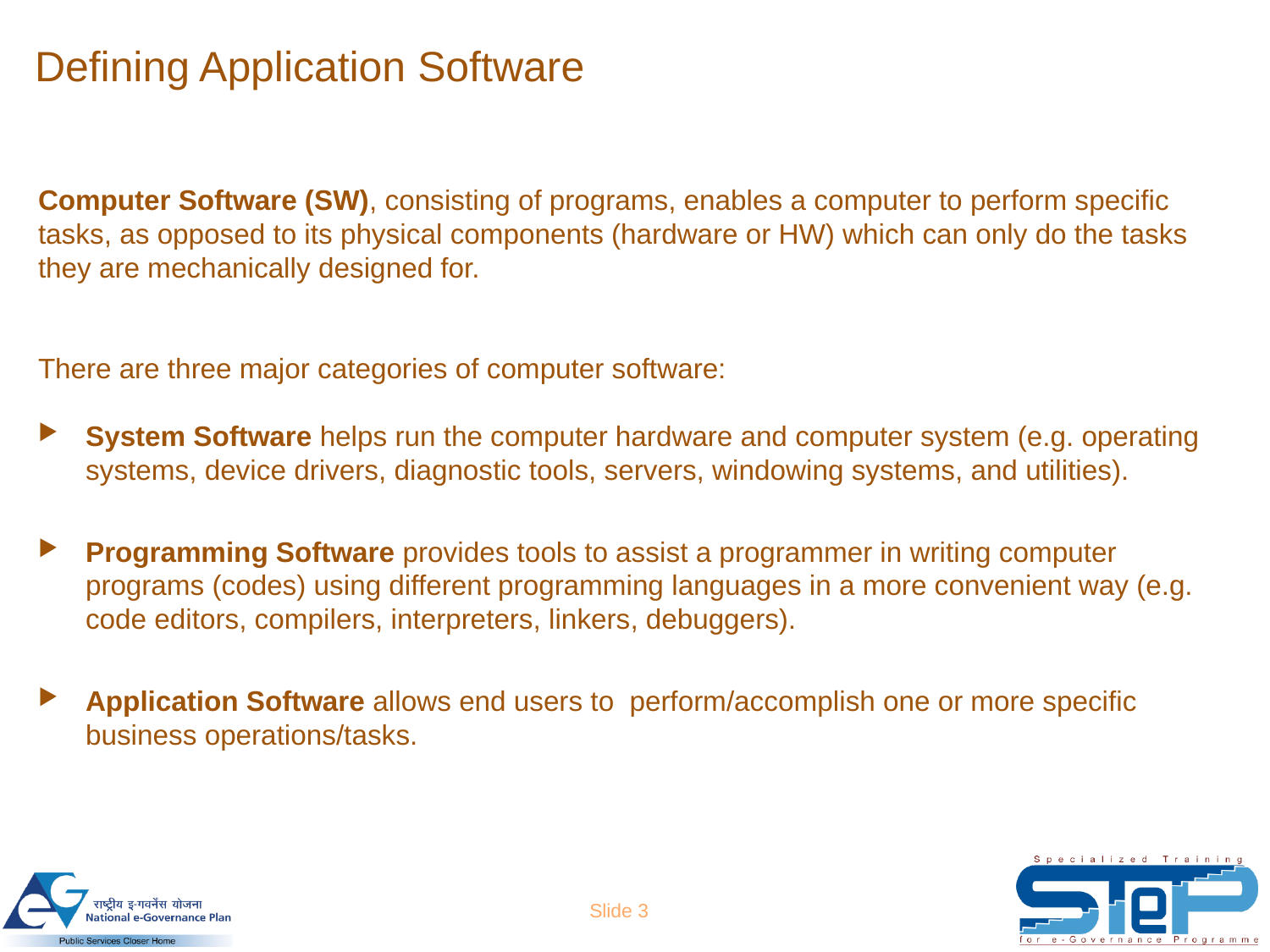

Defining Application Software
Computer Software (SW), consisting of programs, enables a computer to perform specific tasks, as opposed to its physical components (hardware or HW) which can only do the tasks they are mechanically designed for.

There are three major categories of computer software:

System Software helps run the computer hardware and computer system (e.g. operating systems, device drivers, diagnostic tools, servers, windowing systems, and utilities).

Programming Software provides tools to assist a programmer in writing computer programs (codes) using different programming languages in a more convenient way (e.g. code editors, compilers, interpreters, linkers, debuggers).

Application Software allows end users to  perform/accomplish one or more specific business operations/tasks.